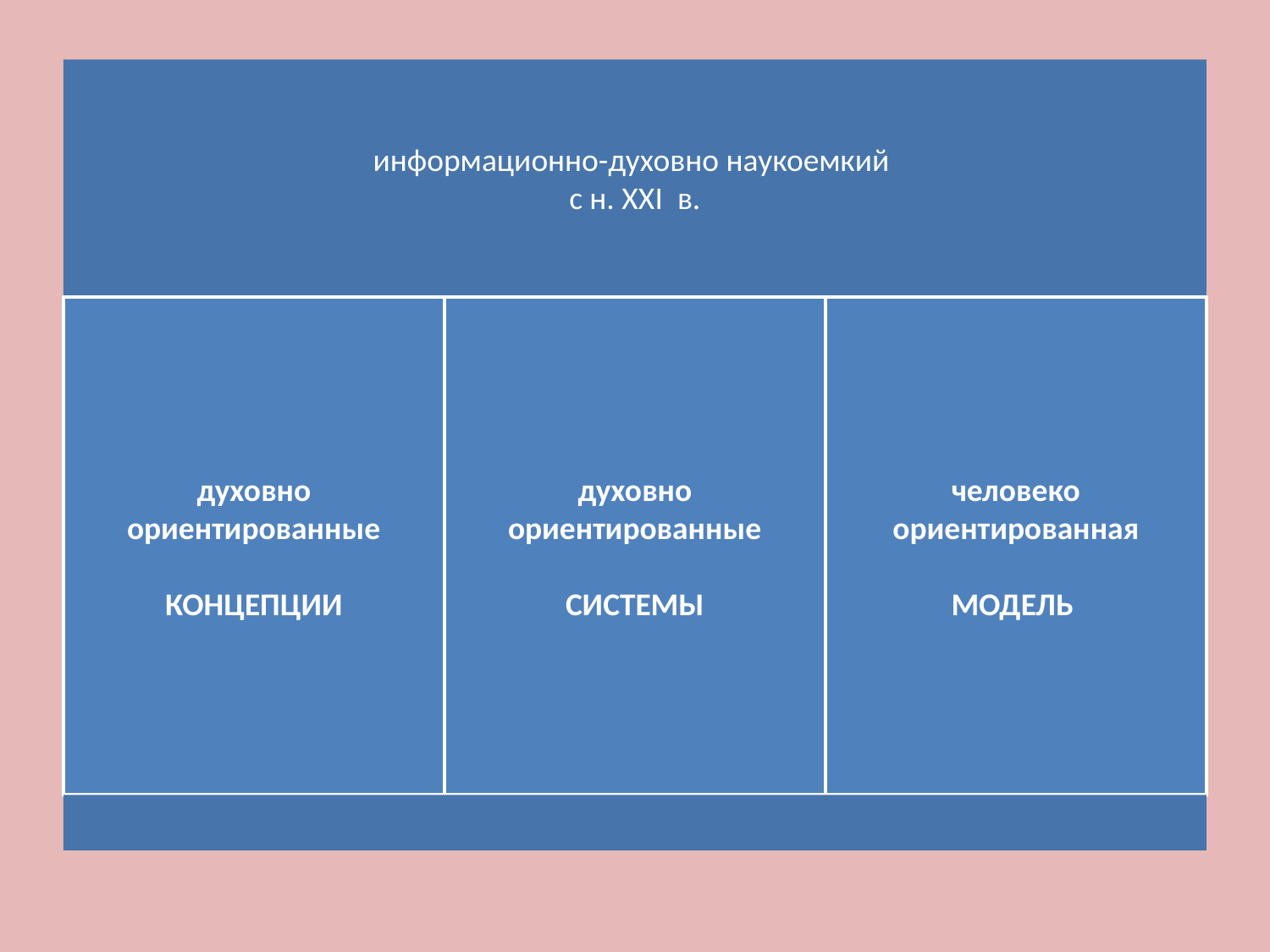

#
информационно-духовно наукоемкий
с н. ХХI  в.
духовно ориентированные
КОНЦЕПЦИИ
духовно ориентированные
СИСТЕМЫ
человеко ориентированная
МОДЕЛЬ